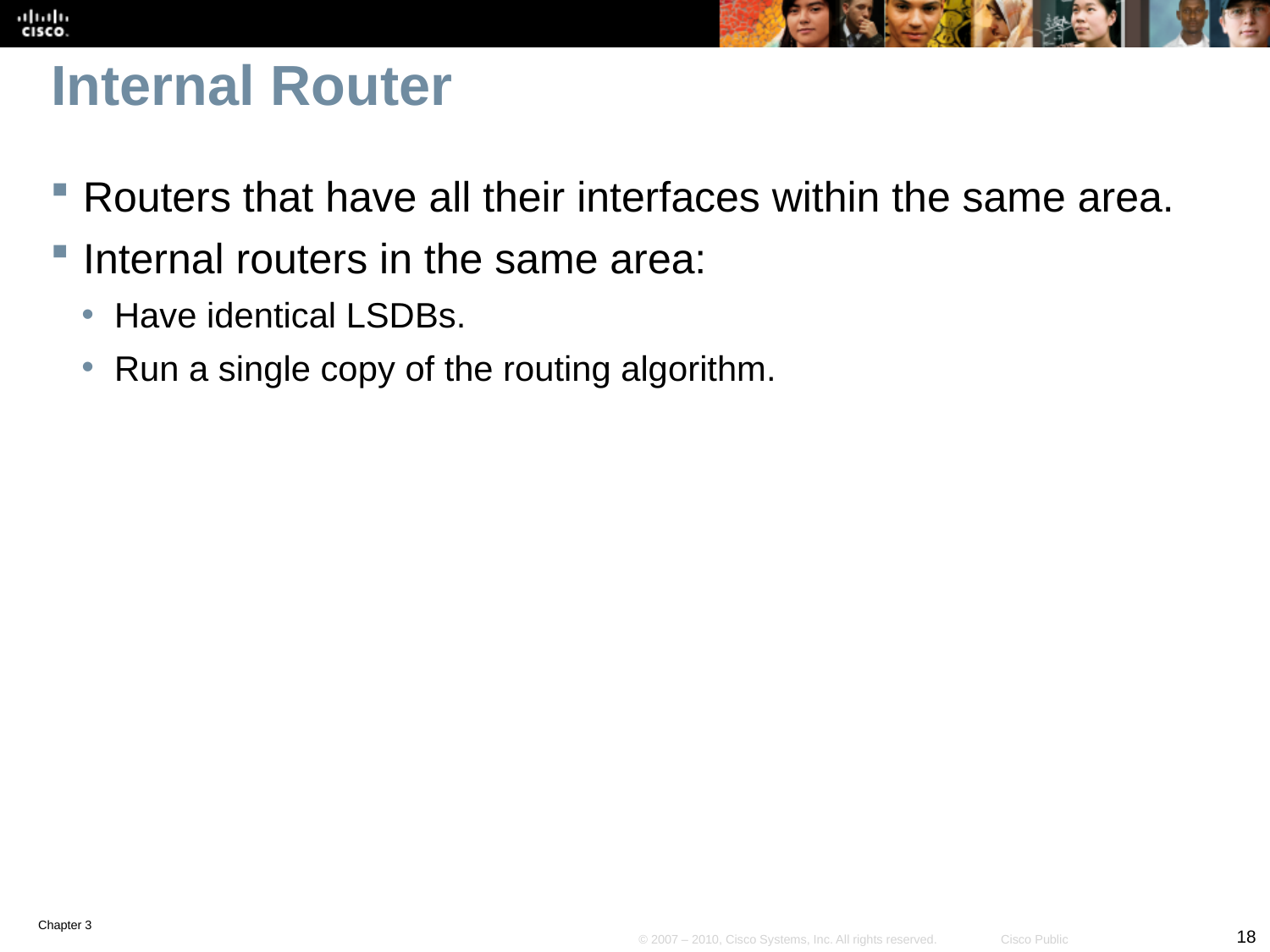

# Internal Router
Routers that have all their interfaces within the same area.
Internal routers in the same area:
Have identical LSDBs.
Run a single copy of the routing algorithm.